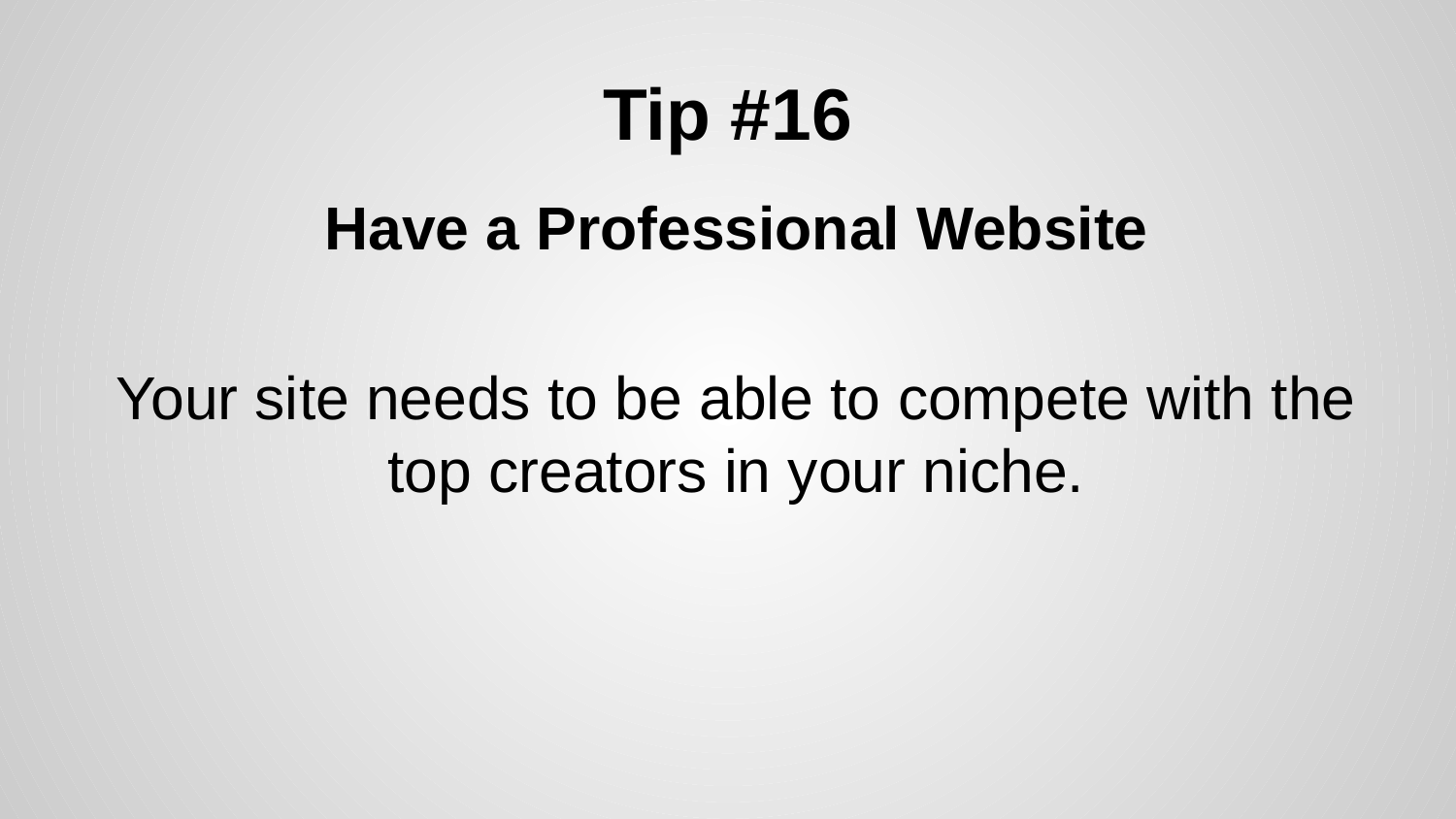

# Tip #16

Have a Professional Website

Your site needs to be able to compete with the top creators in your niche.